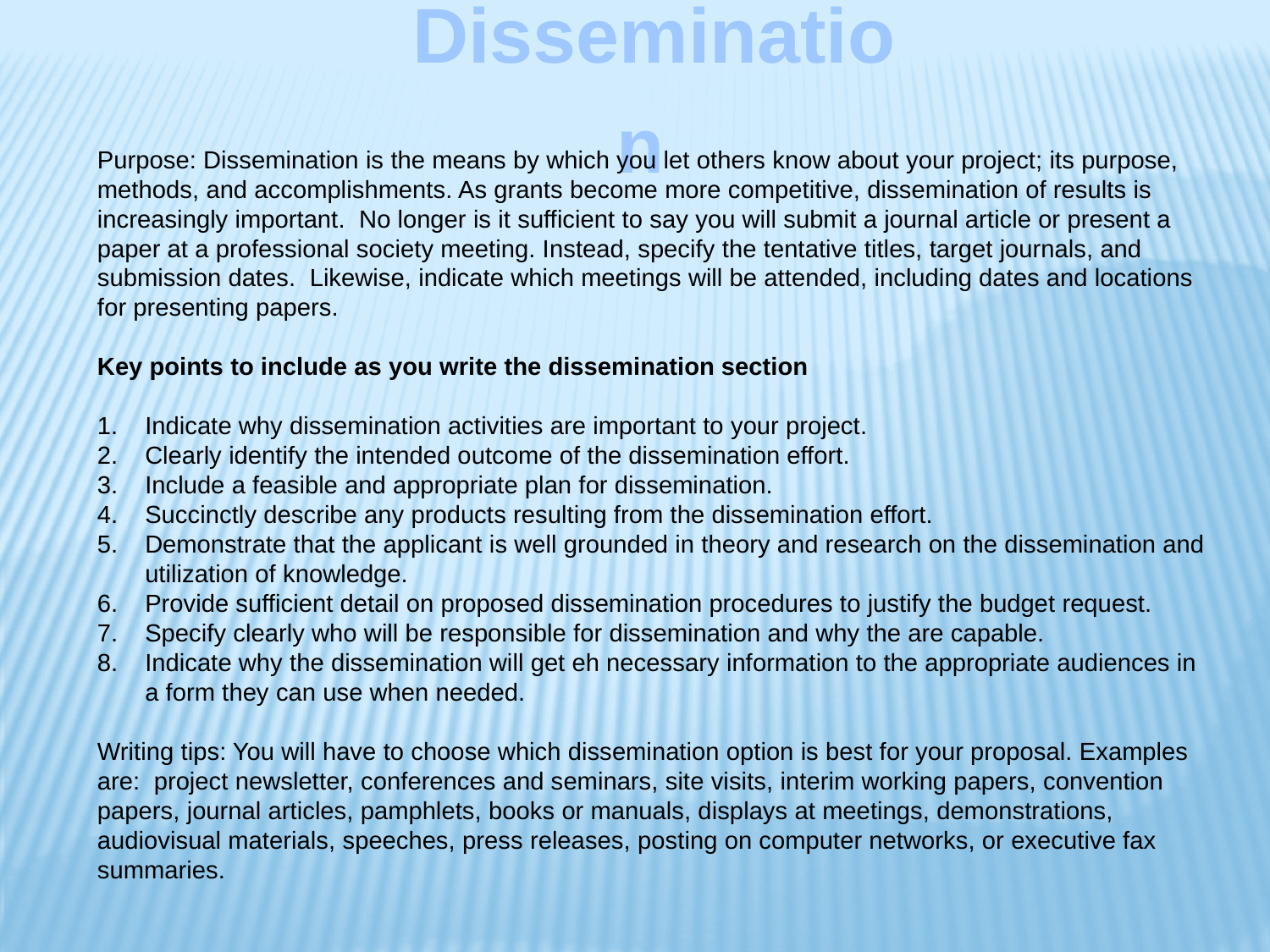

Dissemination
Purpose: Dissemination is the means by which you let others know about your project; its purpose, methods, and accomplishments. As grants become more competitive, dissemination of results is increasingly important.  No longer is it sufficient to say you will submit a journal article or present a paper at a professional society meeting. Instead, specify the tentative titles, target journals, and submission dates.  Likewise, indicate which meetings will be attended, including dates and locations for presenting papers.

Key points to include as you write the dissemination section

Indicate why dissemination activities are important to your project.
Clearly identify the intended outcome of the dissemination effort.
Include a feasible and appropriate plan for dissemination.
Succinctly describe any products resulting from the dissemination effort.
Demonstrate that the applicant is well grounded in theory and research on the dissemination and utilization of knowledge.
Provide sufficient detail on proposed dissemination procedures to justify the budget request.
Specify clearly who will be responsible for dissemination and why the are capable.
Indicate why the dissemination will get eh necessary information to the appropriate audiences in a form they can use when needed.

Writing tips: You will have to choose which dissemination option is best for your proposal. Examples are:  project newsletter, conferences and seminars, site visits, interim working papers, convention papers, journal articles, pamphlets, books or manuals, displays at meetings, demonstrations, audiovisual materials, speeches, press releases, posting on computer networks, or executive fax summaries.